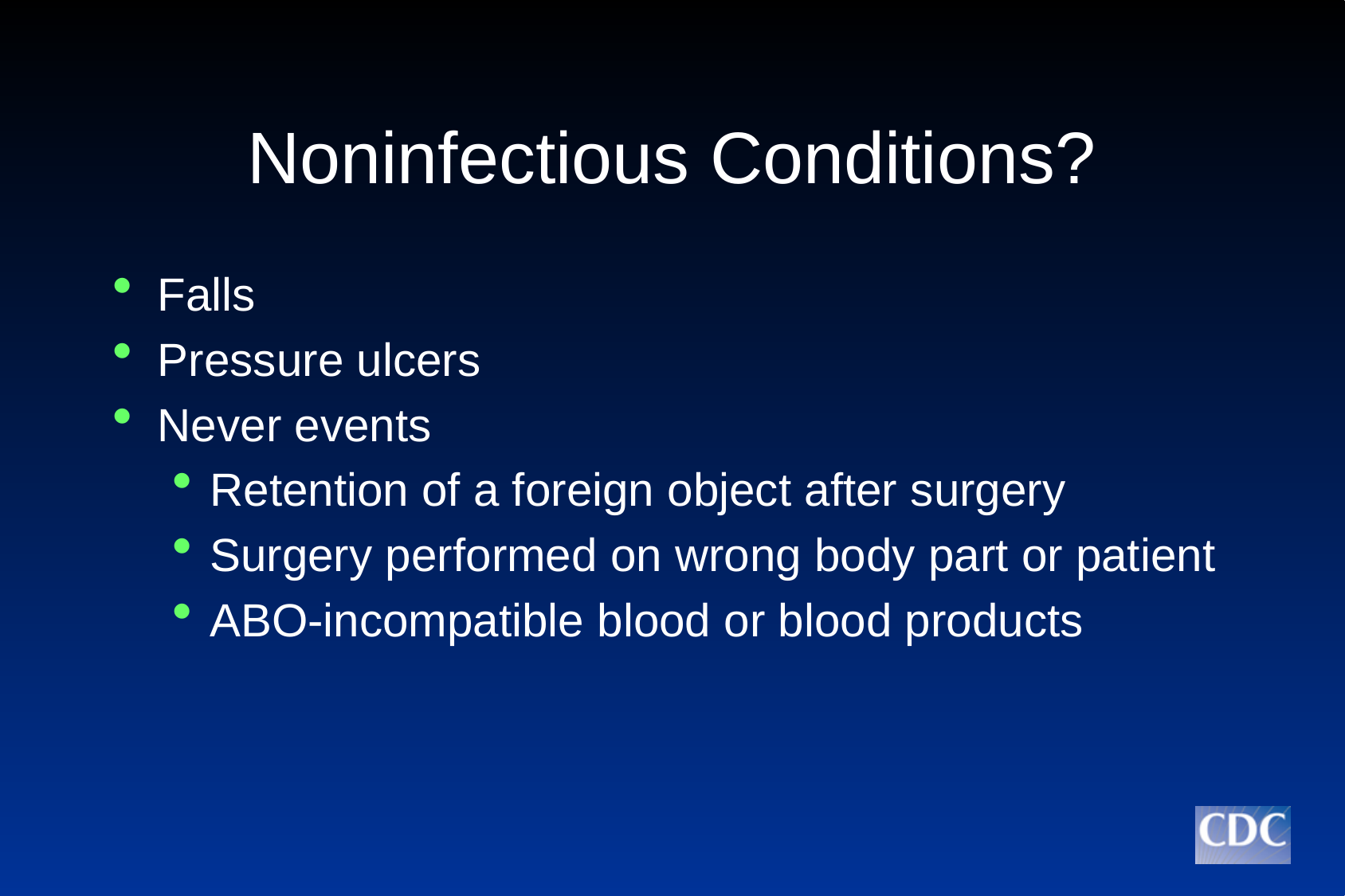

# Noninfectious Conditions?
Falls
Pressure ulcers
Never events
Retention of a foreign object after surgery
Surgery performed on wrong body part or patient
ABO-incompatible blood or blood products